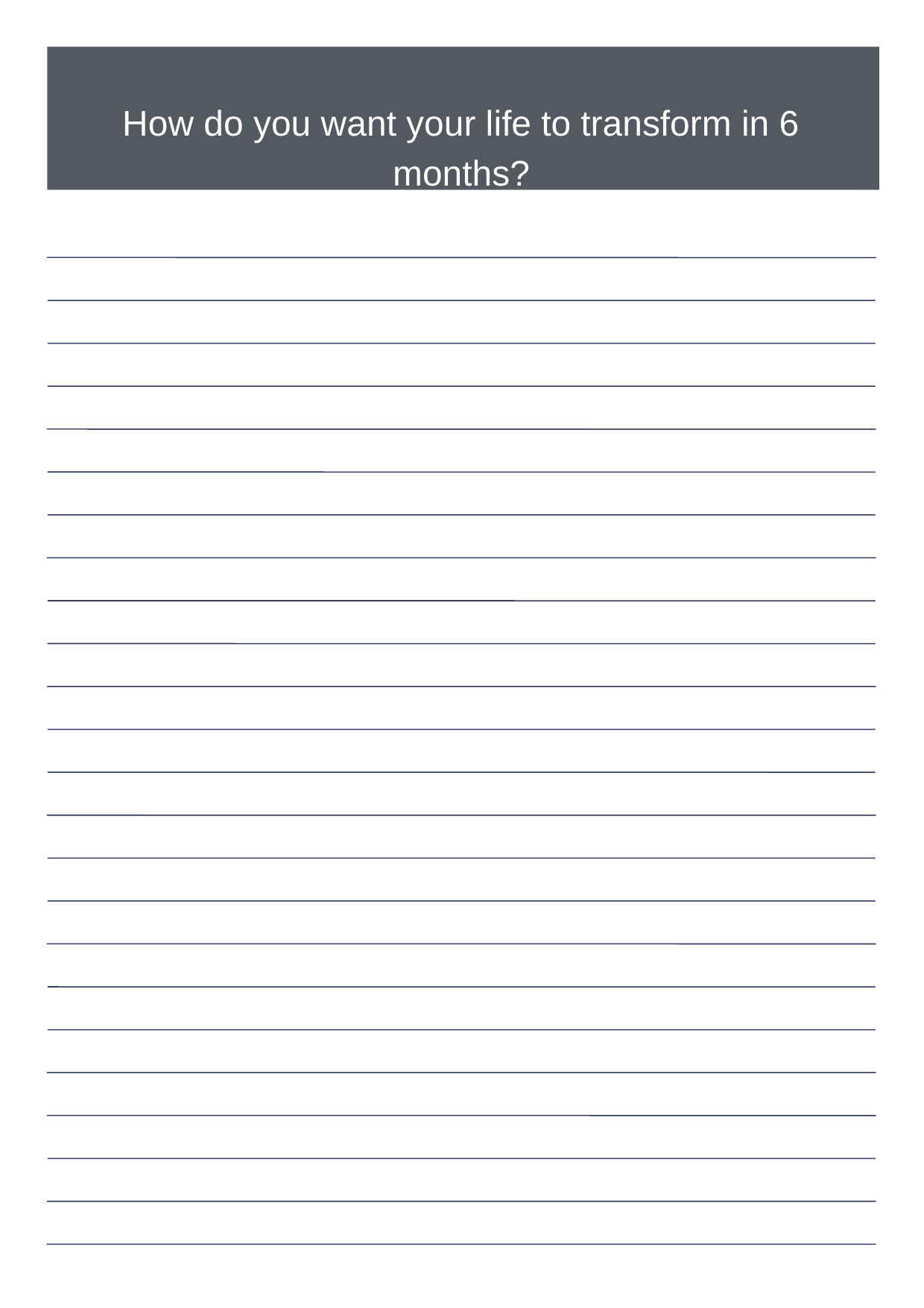

How do you want your life to transform in 6 months?